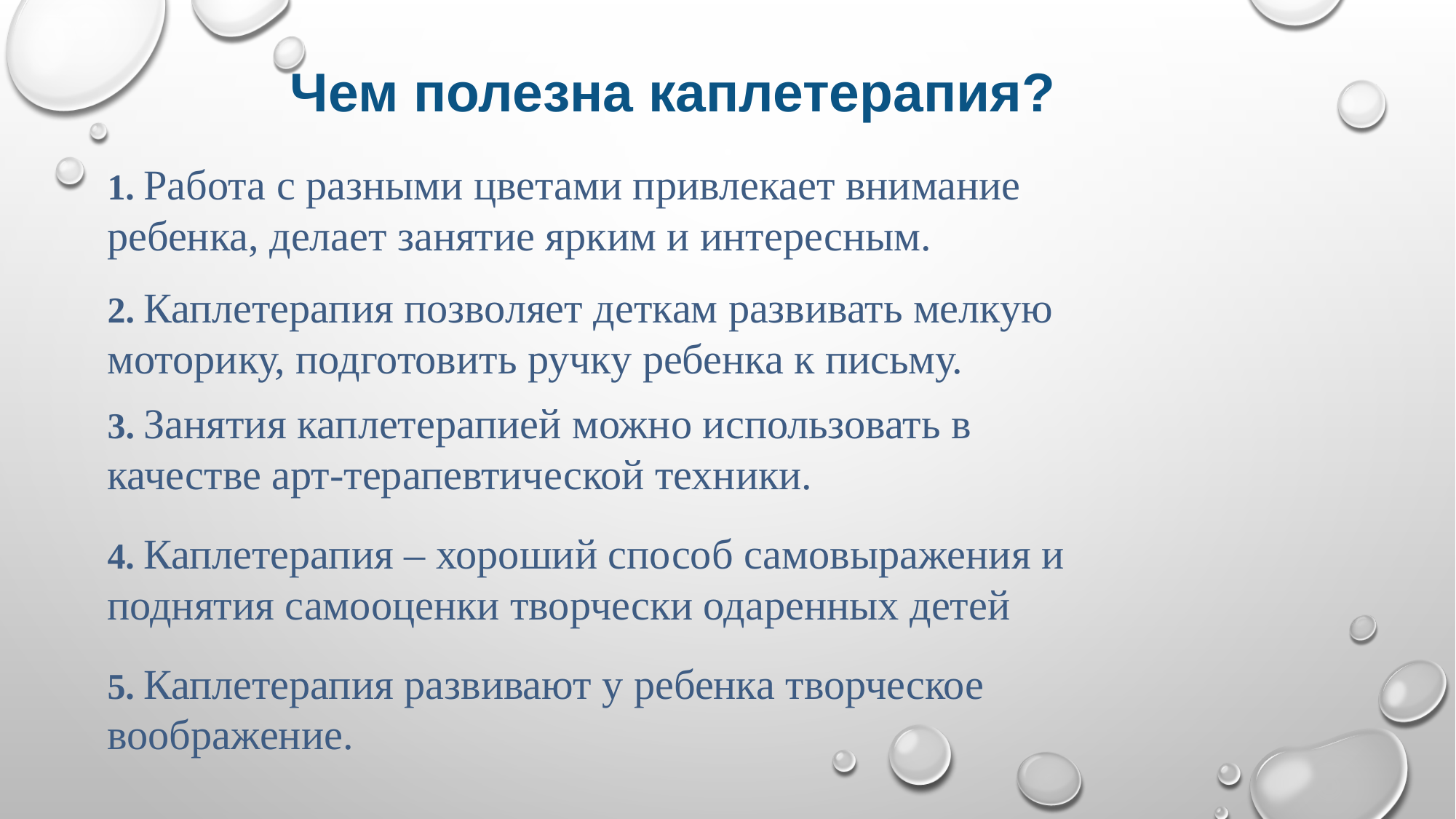

Чем полезна каплетерапия?
1. Работа с разными цветами привлекает внимание ребенка, делает занятие ярким и интересным.
2. Каплетерапия позволяет деткам развивать мелкую моторику, подготовить ручку ребенка к письму.
3. Занятия каплетерапией можно использовать в качестве арт-терапевтической техники.
4. Каплетерапия – хороший способ самовыражения и поднятия самооценки творчески одаренных детей
5. Каплетерапия развивают у ребенка творческое воображение.